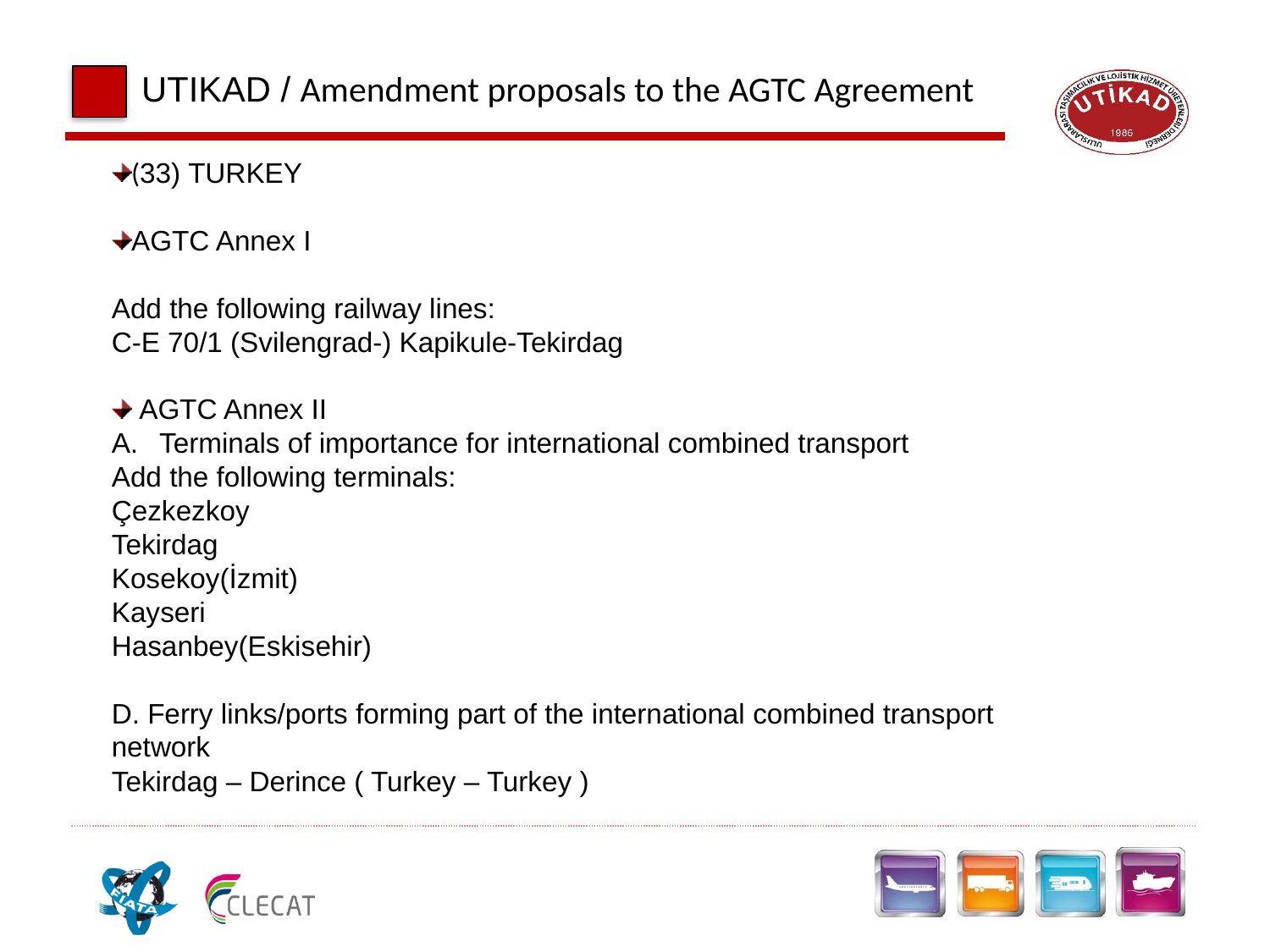

UTIKAD / Amendment proposals to the AGTC Agreement
(33) TURKEY

AGTC Annex I

Add the following railway lines:
C-E 70/1 (Svilengrad-) Kapikule-Tekirdag

 AGTC Annex II
Terminals of importance for international combined transport
Add the following terminals:
Çezkezkoy
Tekirdag
Kosekoy(İzmit)
Kayseri
Hasanbey(Eskisehir)

D. Ferry links/ports forming part of the international combined transport network
Tekirdag – Derince ( Turkey – Turkey )